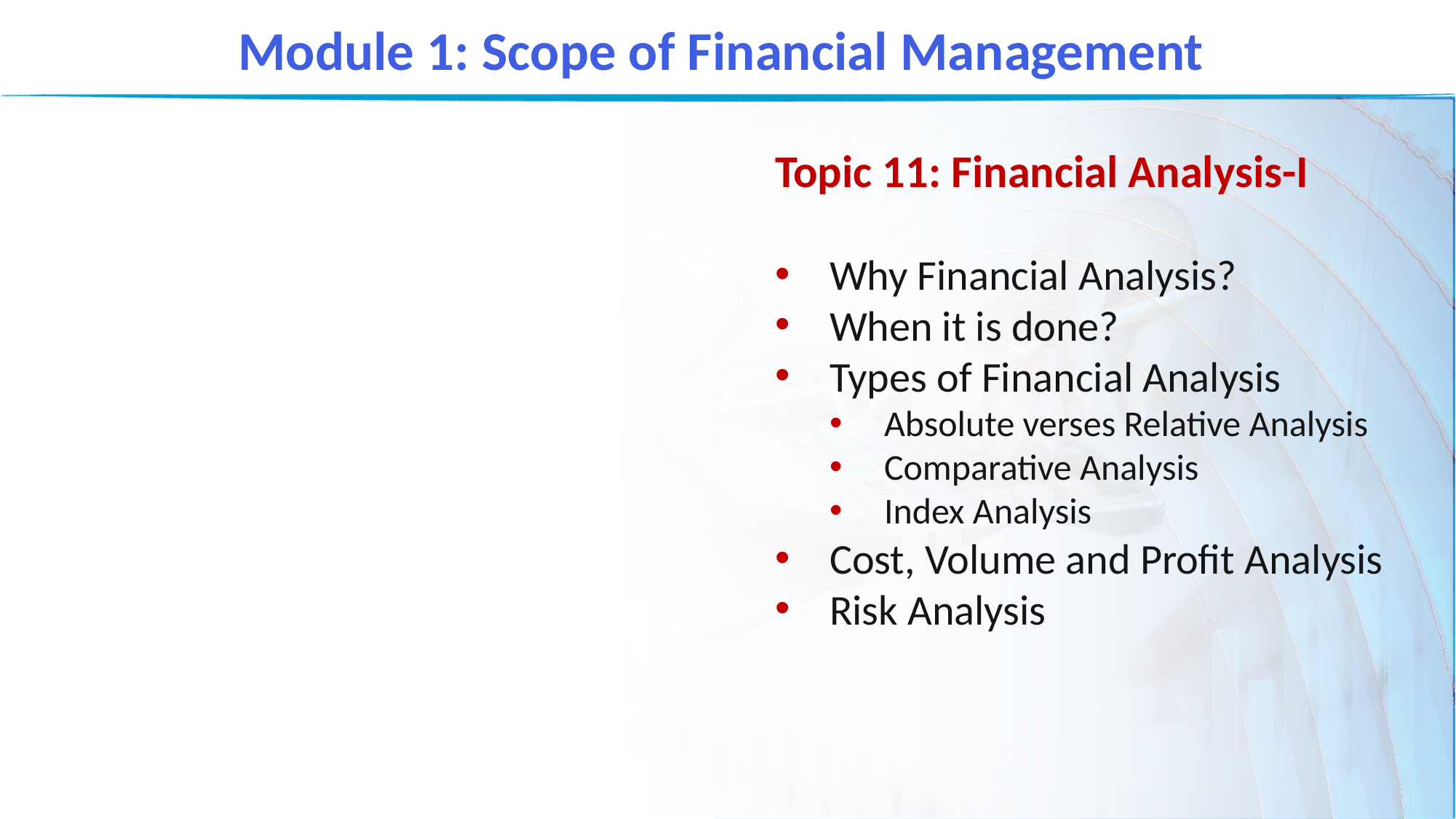

Module 1: Scope of Financial Management
Topic 11: Financial Analysis-I

Why Financial Analysis?
When it is done?
Types of Financial Analysis
Absolute verses Relative Analysis
Comparative Analysis
Index Analysis
Cost, Volume and Profit Analysis
Risk Analysis